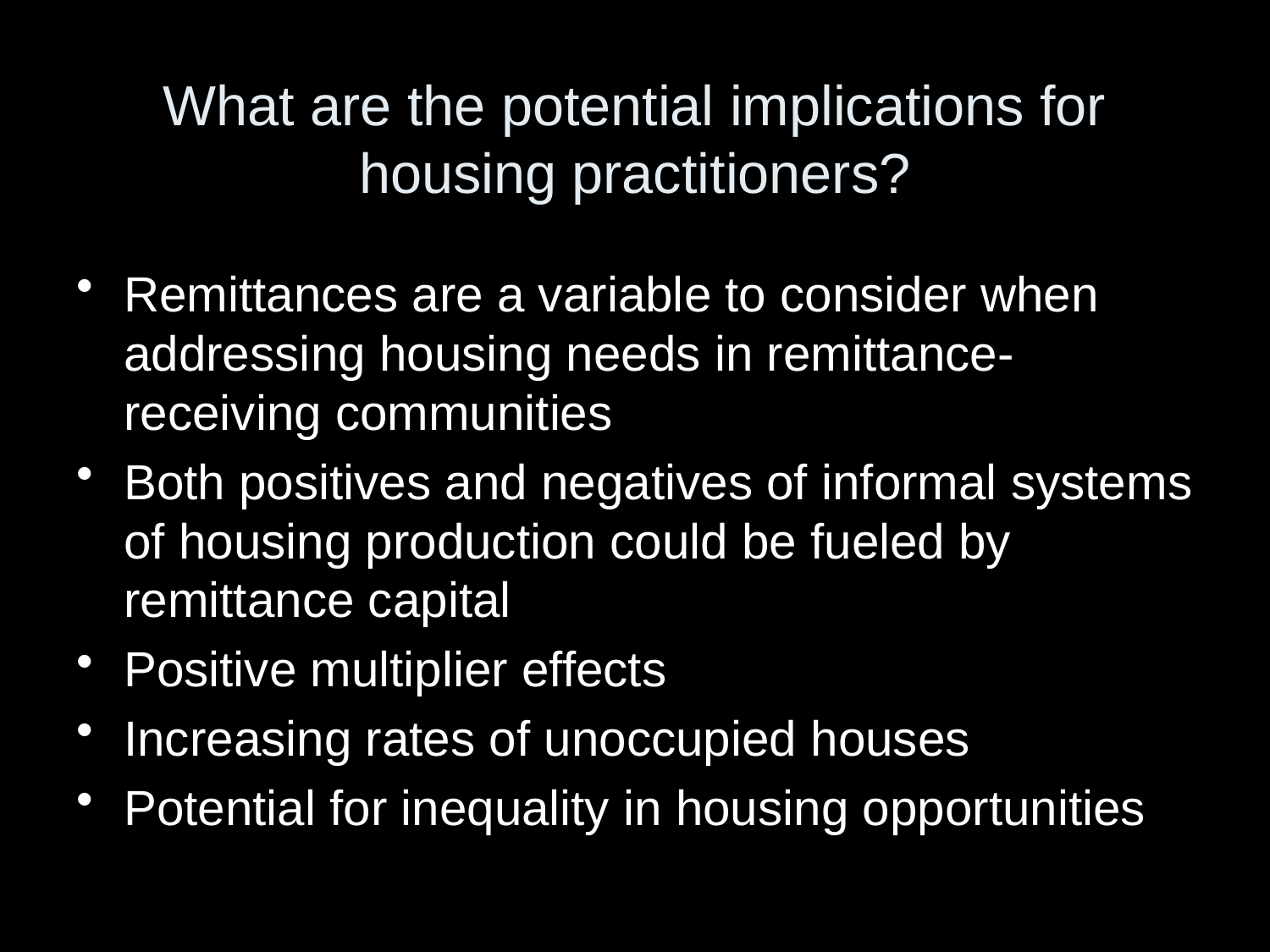

# What are the potential implications for housing practitioners?
Remittances are a variable to consider when addressing housing needs in remittance-receiving communities
Both positives and negatives of informal systems of housing production could be fueled by remittance capital
Positive multiplier effects
Increasing rates of unoccupied houses
Potential for inequality in housing opportunities